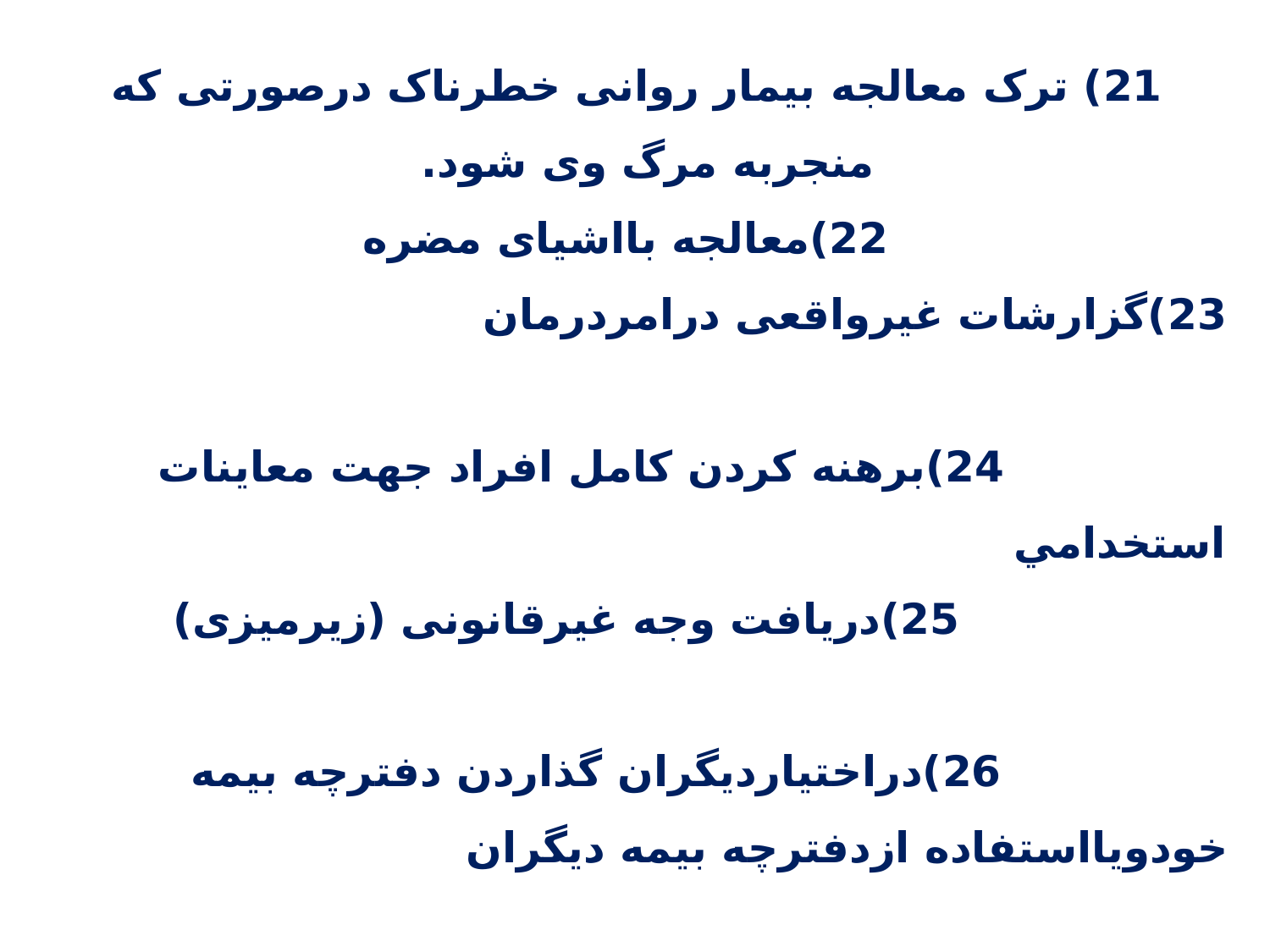

21) ترک معالجه بیمار روانی خطرناک درصورتی که منجربه مرگ وی شود.
   22)معالجه بااشیای مضره
23)گزارشات غیرواقعی درامردرمان                                                                                                                     24)برهنه كردن كامل افراد جهت معاينات استخدامي                                                                                   25)دریافت وجه غیرقانونی (زیرمیزی)                                                                                              26)دراختیاردیگران گذاردن دفترچه بیمه خودویااستفاده ازدفترچه بیمه دیگران
27)بی توجهی به فراگیری علوم پزشکی درحدضرورت
28)سهل انگاری در پذیرش بیمارومداوای وی ،توسط طبیب
29) گرفتن وجه اضافى بر خلاف ضوابط و مقررات